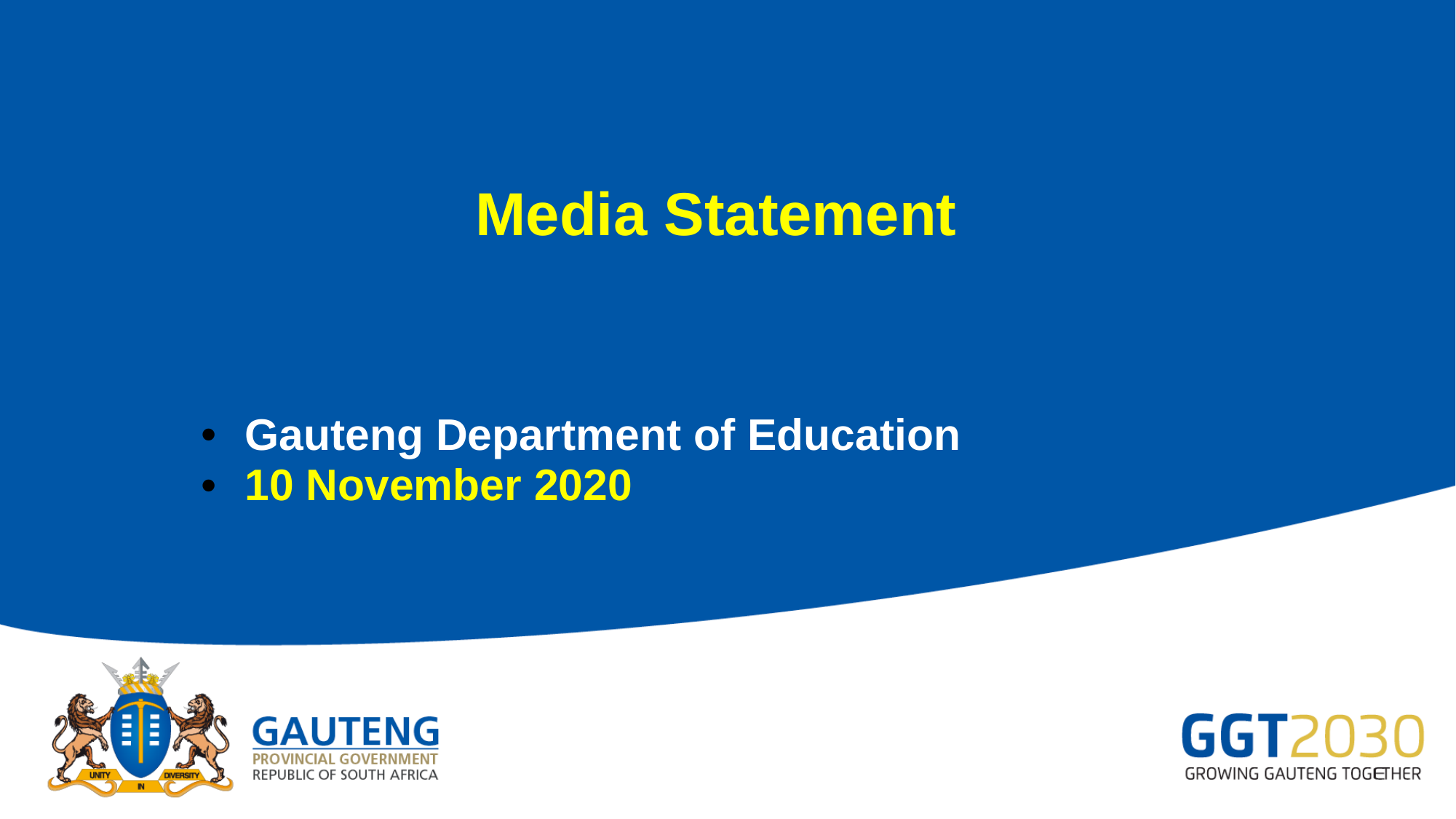

# Media Statement
Gauteng Department of Education
10 November 2020